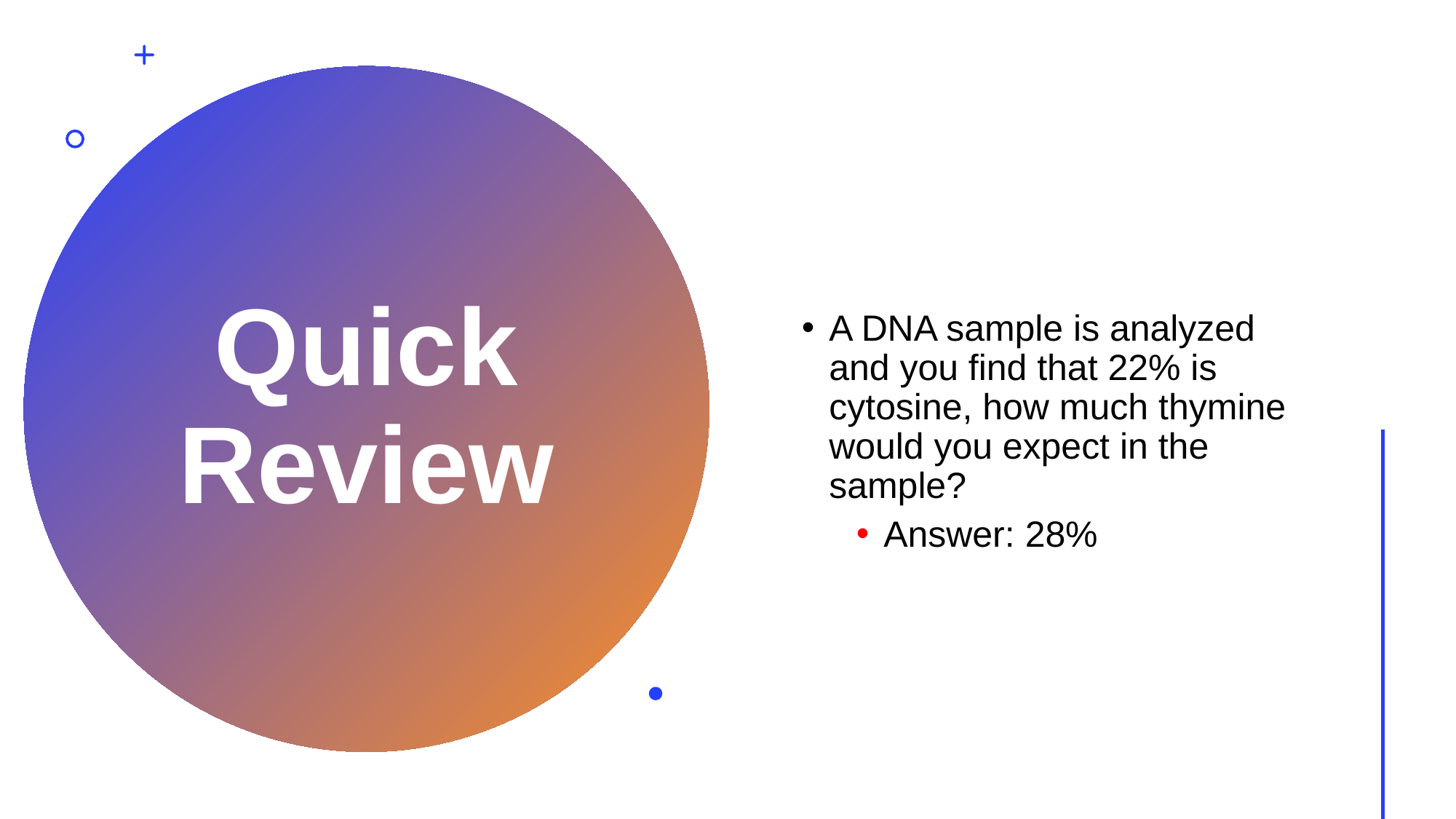

A DNA sample is analyzed and you find that 22% is cytosine, how much thymine would you expect in the sample?
Answer: 28%

# Quick Review